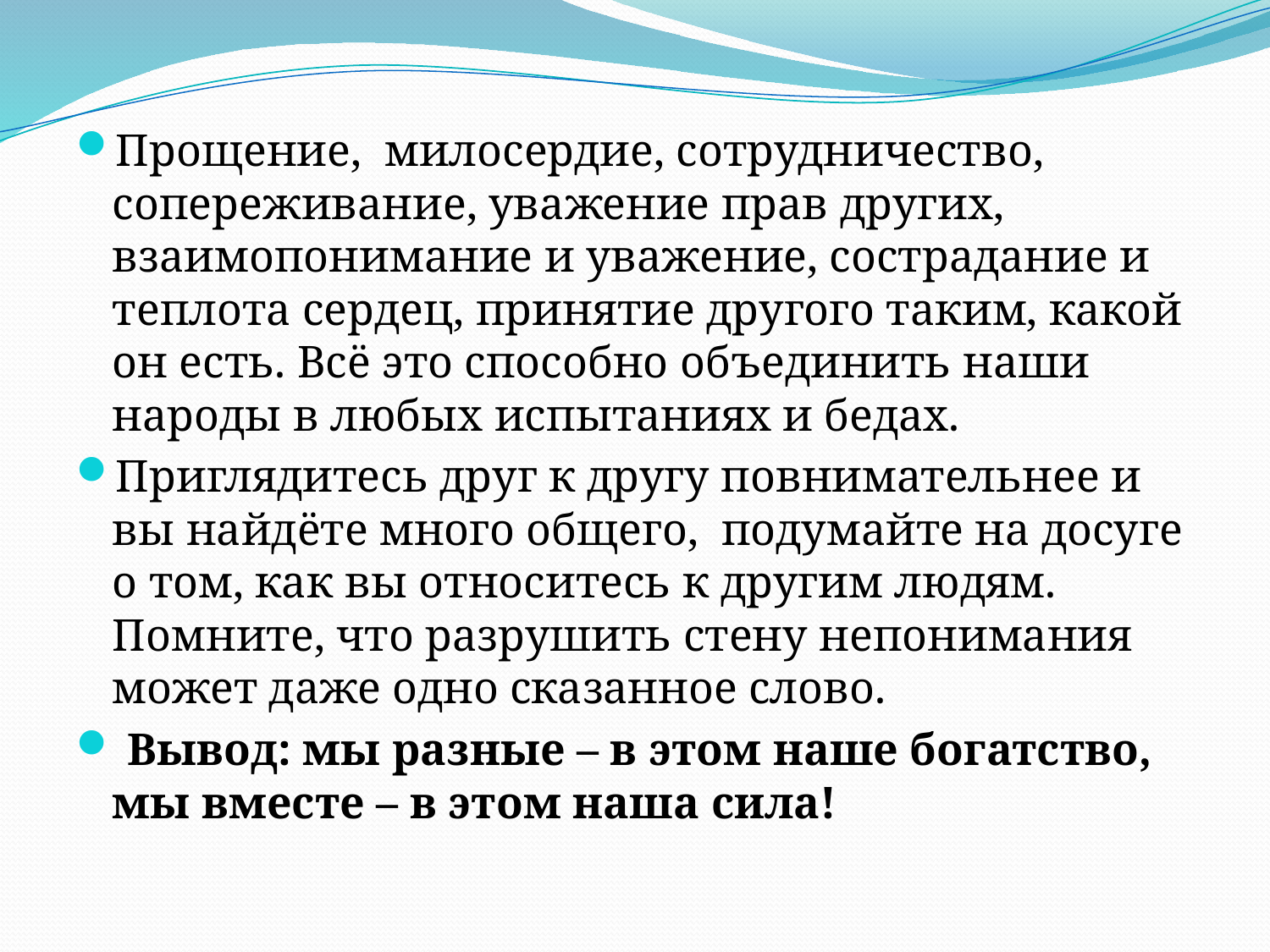

Прощение,  милосердие, сотрудничество, сопереживание, уважение прав других, взаимопонимание и уважение, сострадание и теплота сердец, принятие другого таким, какой он есть. Всё это способно объединить наши народы в любых испытаниях и бедах.
Приглядитесь друг к другу повнимательнее и вы найдёте много общего,  подумайте на досуге о том, как вы относитесь к другим людям.  Помните, что разрушить стену непонимания может даже одно сказанное слово.
 Вывод: мы разные – в этом наше богатство, мы вместе – в этом наша сила!